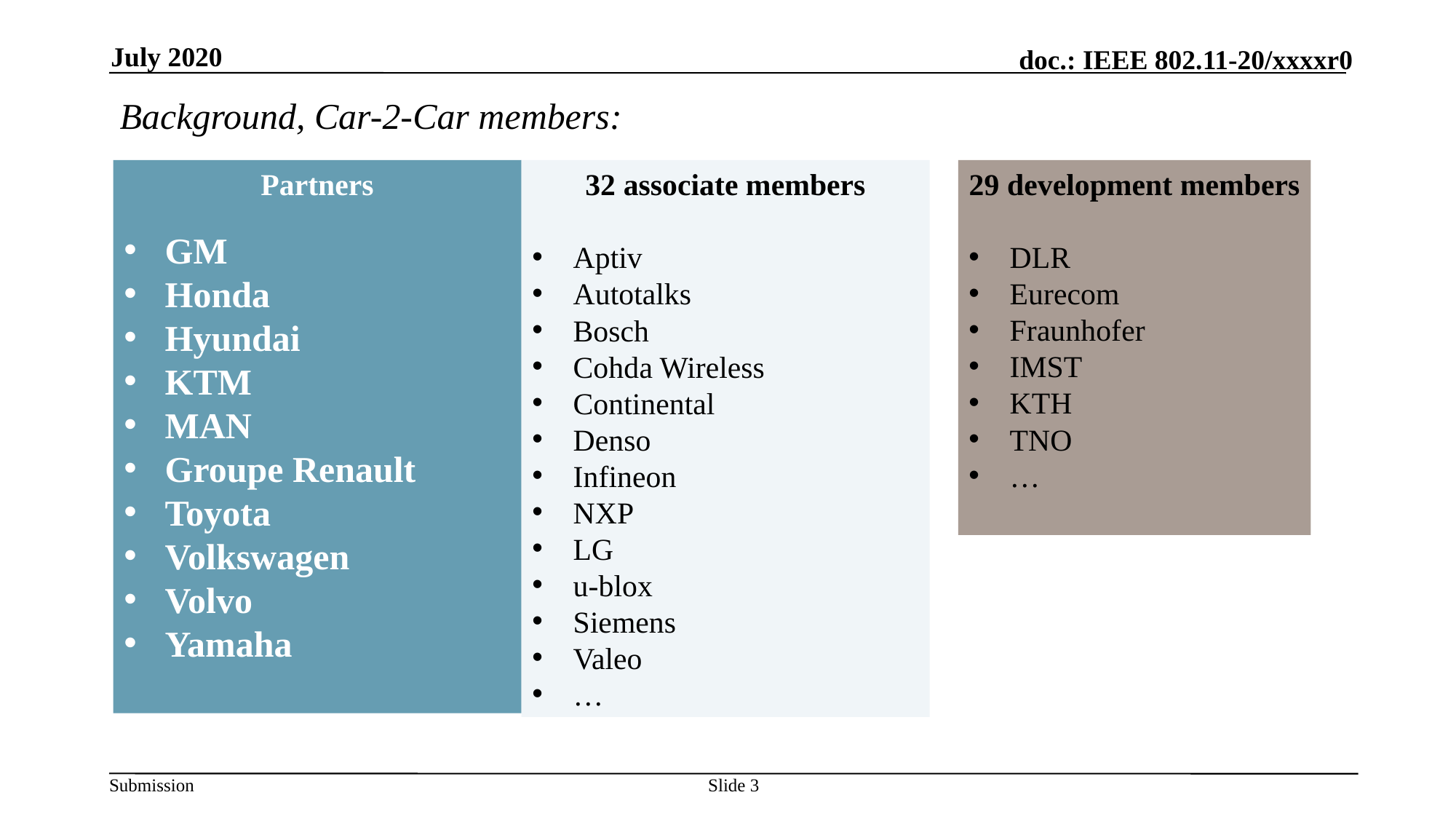

July 2020
Background, Car-2-Car members:
32 associate members

Aptiv
Autotalks
Bosch
Cohda Wireless
Continental
Denso
Infineon
NXP
LG
u-blox
Siemens
Valeo
…
Partners

GM
Honda
Hyundai
KTM
MAN
Groupe Renault
Toyota
Volkswagen
Volvo
Yamaha

29 development members

DLR
Eurecom
Fraunhofer
IMST
KTH
TNO
…

Slide 3